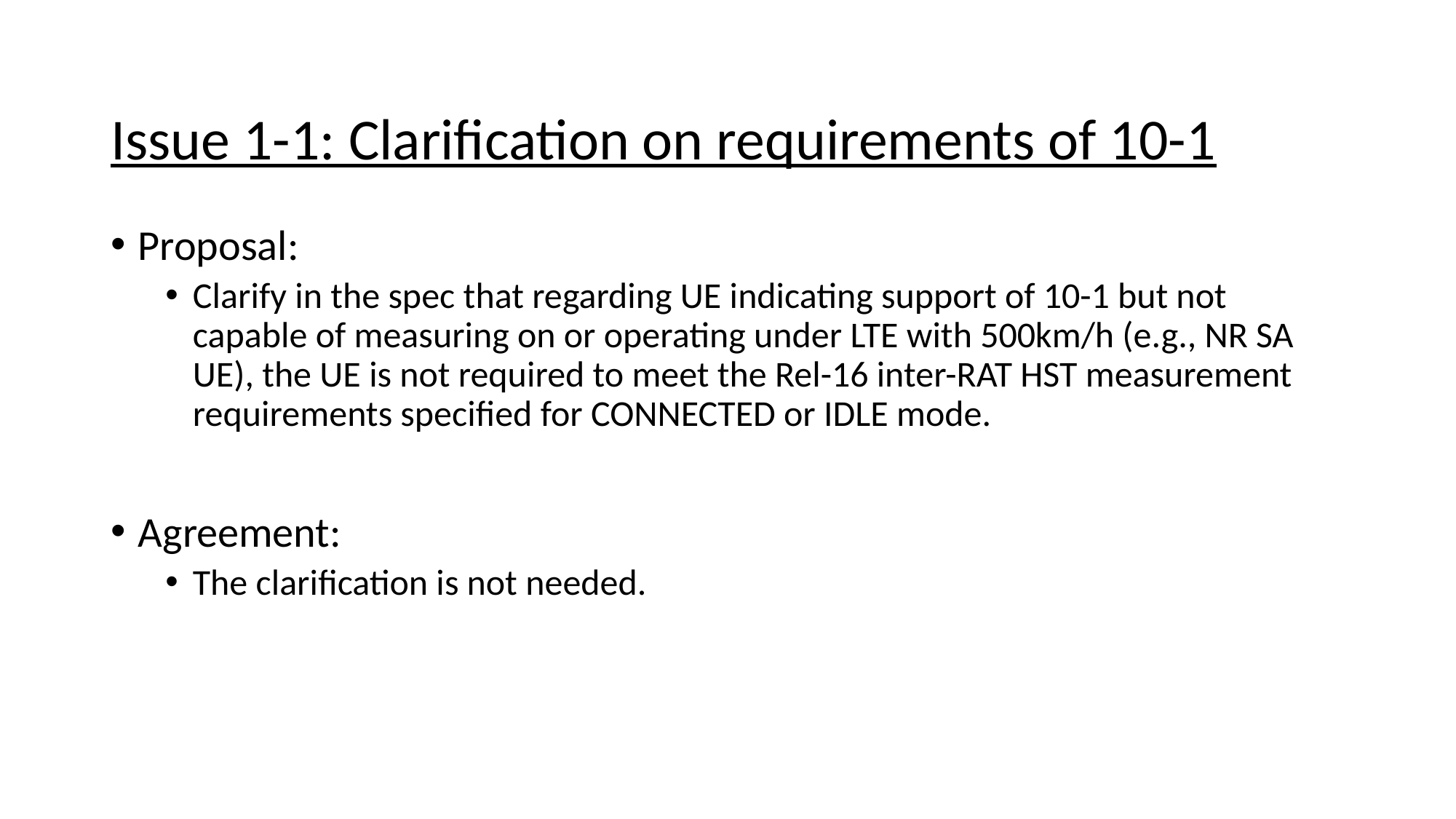

# Issue 1-1: Clarification on requirements of 10-1
Proposal:
Clarify in the spec that regarding UE indicating support of 10-1 but not capable of measuring on or operating under LTE with 500km/h (e.g., NR SA UE), the UE is not required to meet the Rel-16 inter-RAT HST measurement requirements specified for CONNECTED or IDLE mode.

Agreement:
The clarification is not needed.